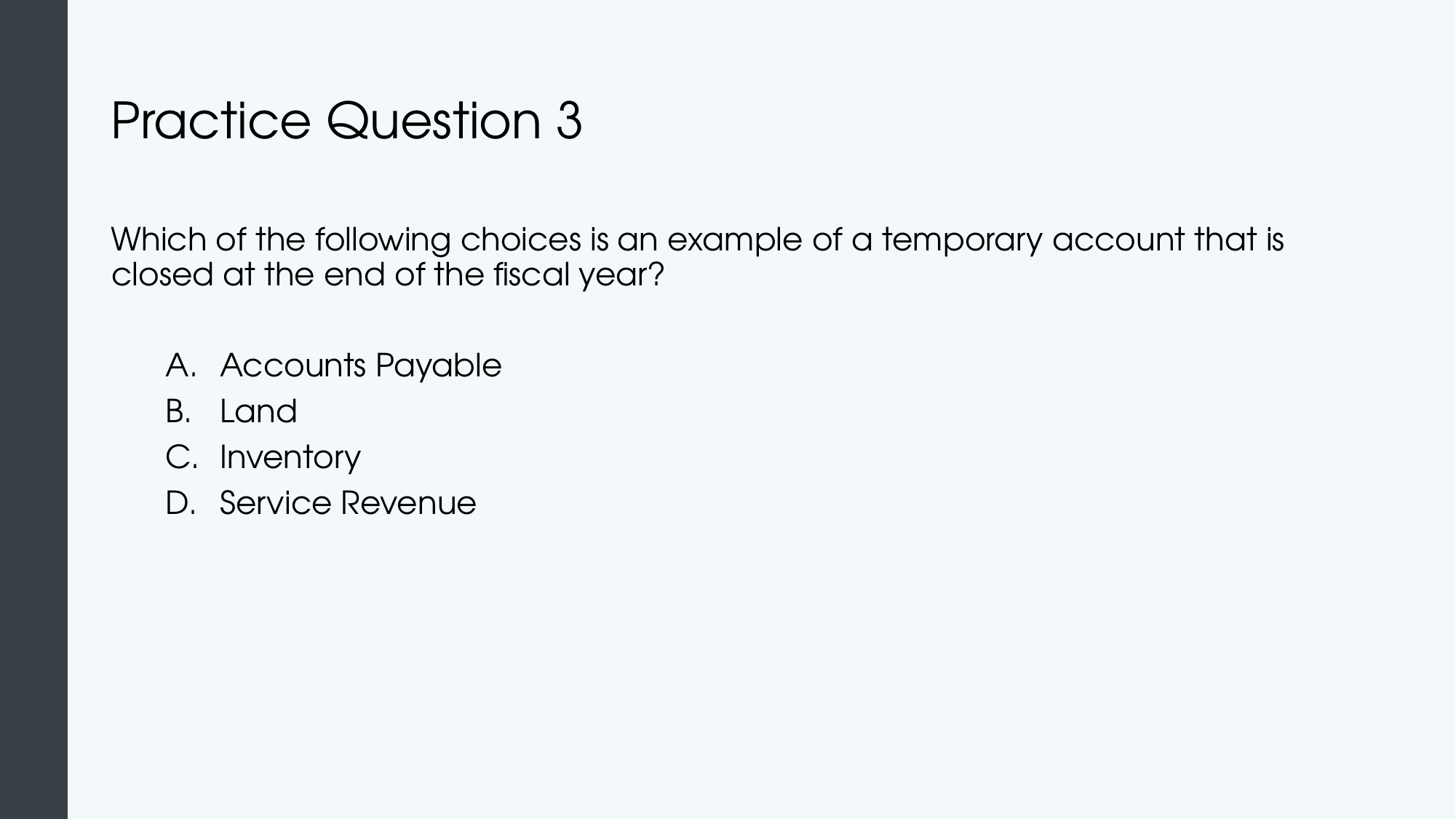

# Practice Question 3
Which of the following choices is an example of a temporary account that is closed at the end of the fiscal year?

Accounts Payable
Land
Inventory
Service Revenue